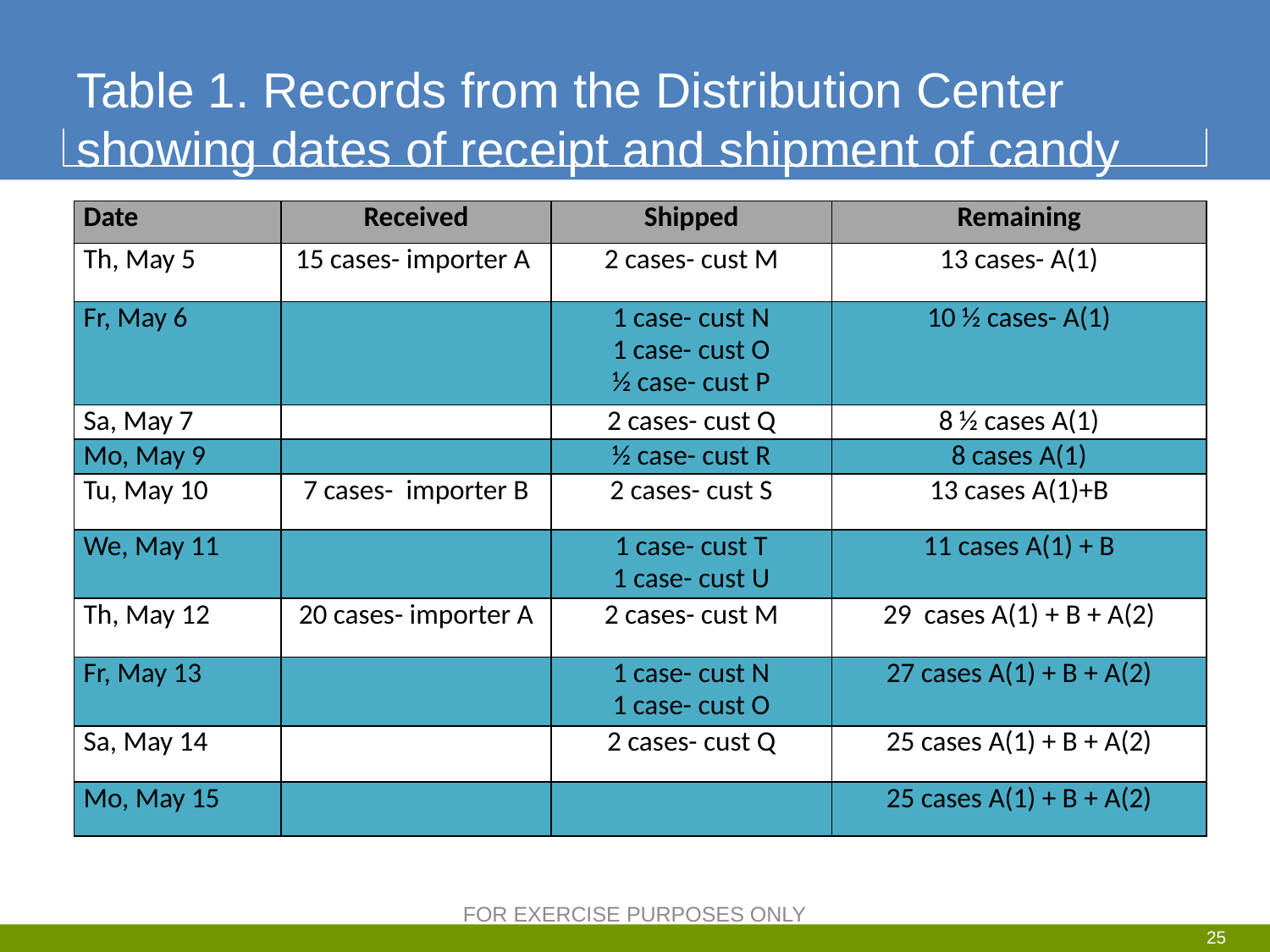

# Table 1. Records from the Distribution Center showing dates of receipt and shipment of candy
| Date | Received | Shipped | Remaining |
| --- | --- | --- | --- |
| Th, May 5 | 15 cases- importer A | 2 cases- cust M | 13 cases- A(1) |
| Fr, May 6 |  | 1 case- cust N 1 case- cust O ½ case- cust P | 10 ½ cases- A(1) |
| Sa, May 7 |  | 2 cases- cust Q | 8 ½ cases A(1) |
| Mo, May 9 |  | ½ case- cust R | 8 cases A(1) |
| Tu, May 10 | 7 cases- importer B | 2 cases- cust S | 13 cases A(1)+B |
| We, May 11 |  | 1 case- cust T 1 case- cust U | 11 cases A(1) + B |
| Th, May 12 | 20 cases- importer A | 2 cases- cust M | 29 cases A(1) + B + A(2) |
| Fr, May 13 |  | 1 case- cust N 1 case- cust O | 27 cases A(1) + B + A(2) |
| Sa, May 14 |  | 2 cases- cust Q | 25 cases A(1) + B + A(2) |
| Mo, May 15 |  |  | 25 cases A(1) + B + A(2) |
FOR EXERCISE PURPOSES ONLY